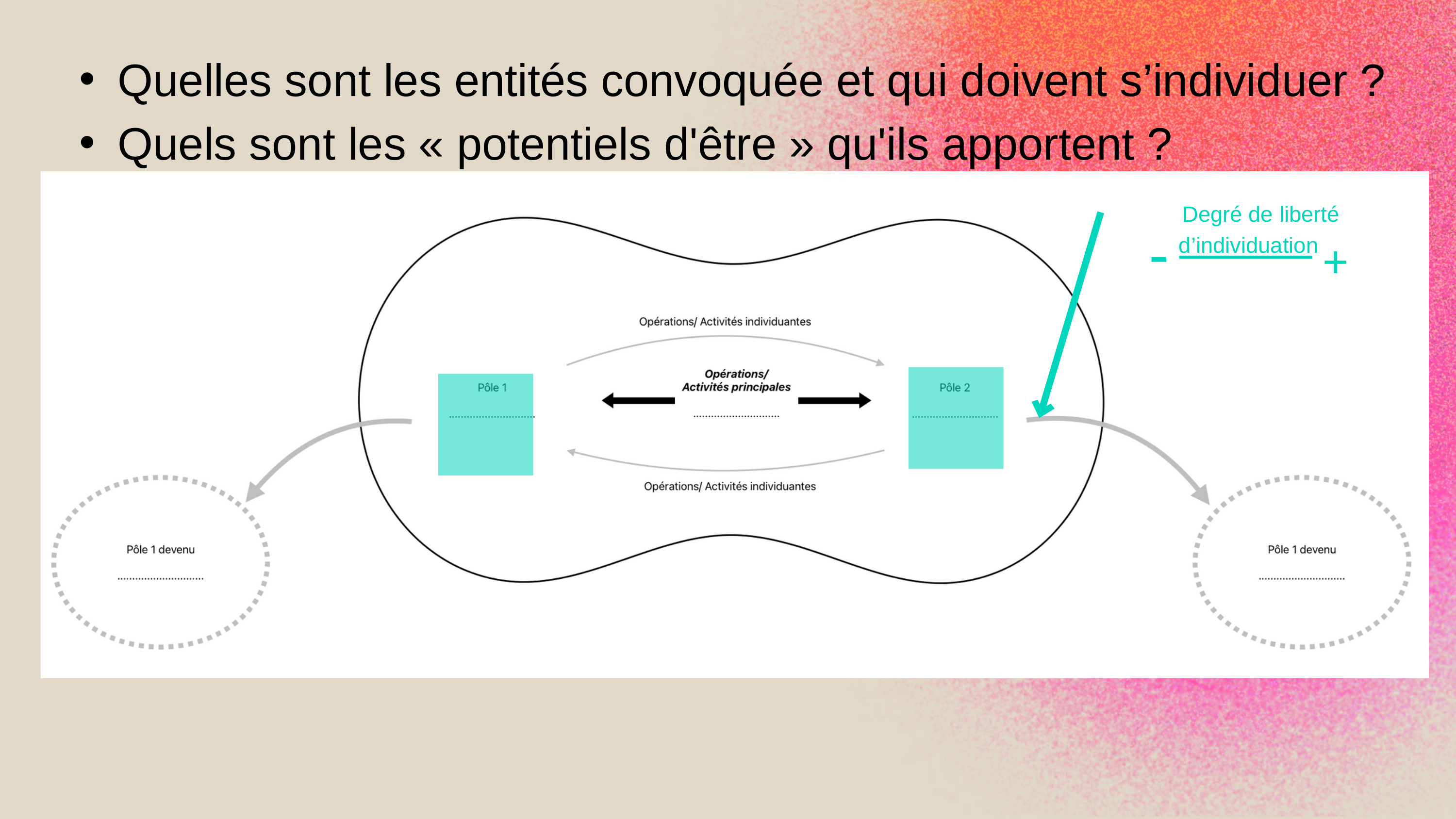

Quelles sont les entités convoquée et qui doivent s’individuer ?
Quels sont les « potentiels d'être » qu'ils apportent ?

    Degré de liberté d’individuation
-

+